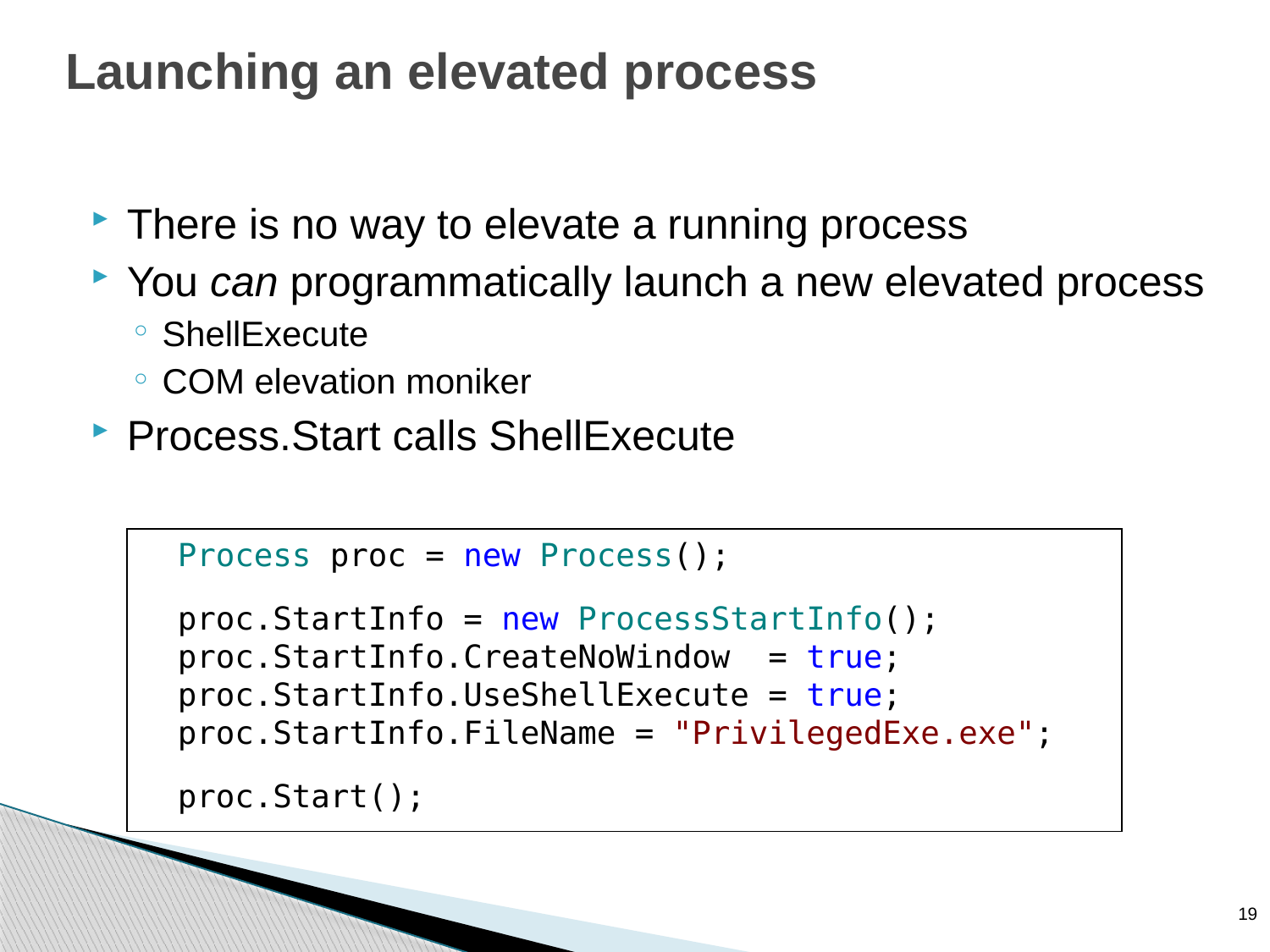

# Launching an elevated process
There is no way to elevate a running process
You can programmatically launch a new elevated process
ShellExecute
COM elevation moniker
Process.Start calls ShellExecute
  Process proc = new Process();

  proc.StartInfo = new ProcessStartInfo();
  proc.StartInfo.CreateNoWindow  = true;
  proc.StartInfo.UseShellExecute = true;
  proc.StartInfo.FileName = "PrivilegedExe.exe";

  proc.Start();
19